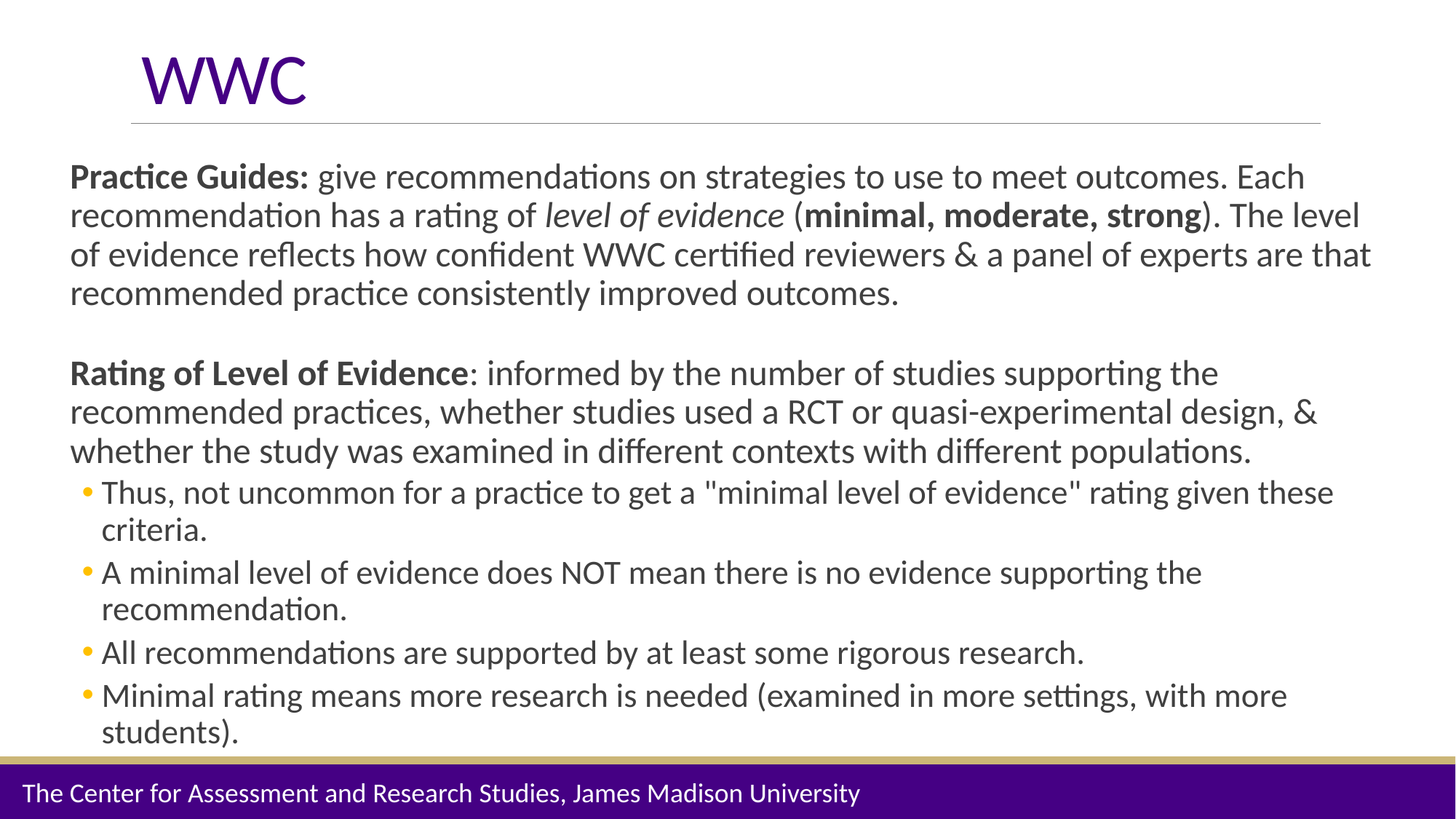

# WWC
Practice Guides: give recommendations on strategies to use to meet outcomes. Each recommendation has a rating of level of evidence (minimal, moderate, strong). The level of evidence reflects how confident WWC certified reviewers & a panel of experts are that recommended practice consistently improved outcomes.

Rating of Level of Evidence: informed by the number of studies supporting the recommended practices, whether studies used a RCT or quasi-experimental design, & whether the study was examined in different contexts with different populations.
Thus, not uncommon for a practice to get a "minimal level of evidence" rating given these criteria.
A minimal level of evidence does NOT mean there is no evidence supporting the recommendation.
All recommendations are supported by at least some rigorous research.
Minimal rating means more research is needed (examined in more settings, with more students).
The Center for Assessment and Research Studies, James Madison University